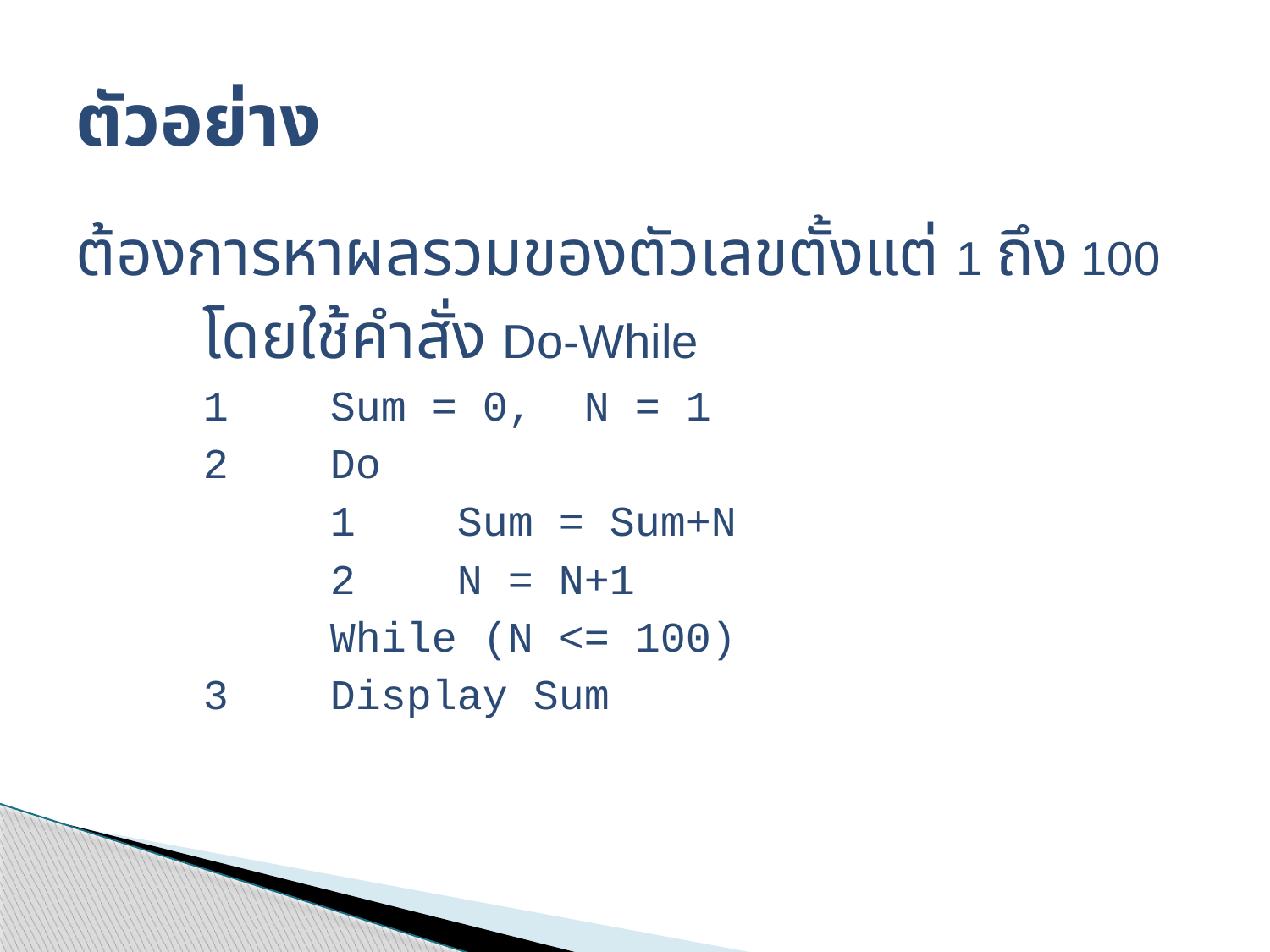

# ตัวอย่าง
ต้องการหาผลรวมของตัวเลขตั้งแต่ 1 ถึง 100
	โดยใช้คำสั่ง Do-While
	1	Sum = 0,  N = 1
	2	Do
		1	Sum = Sum+N
		2	N = N+1
		While (N <= 100)
	3	Display Sum